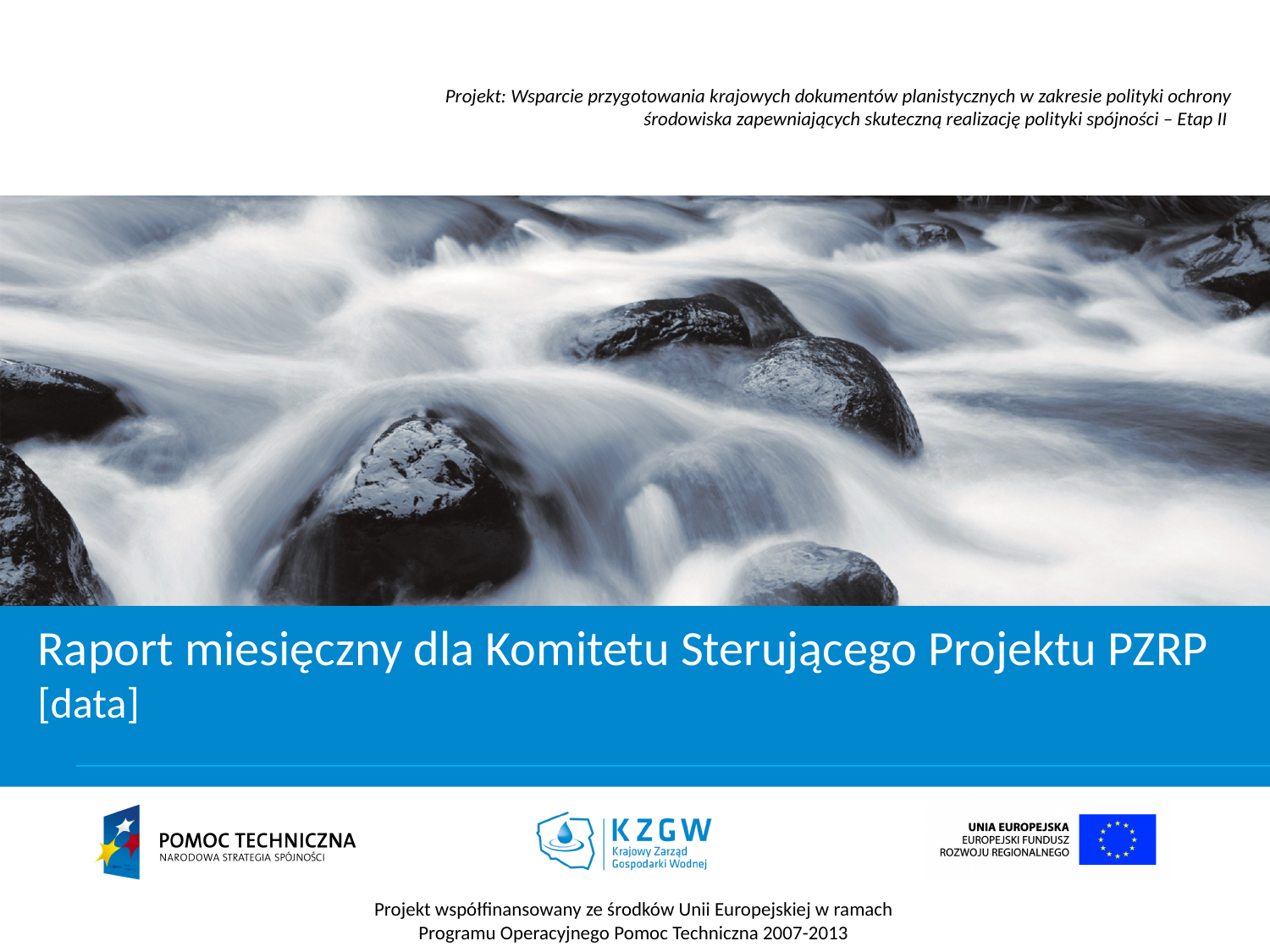

Raport miesięczny dla Komitetu Sterującego Projektu PZRP
[data]